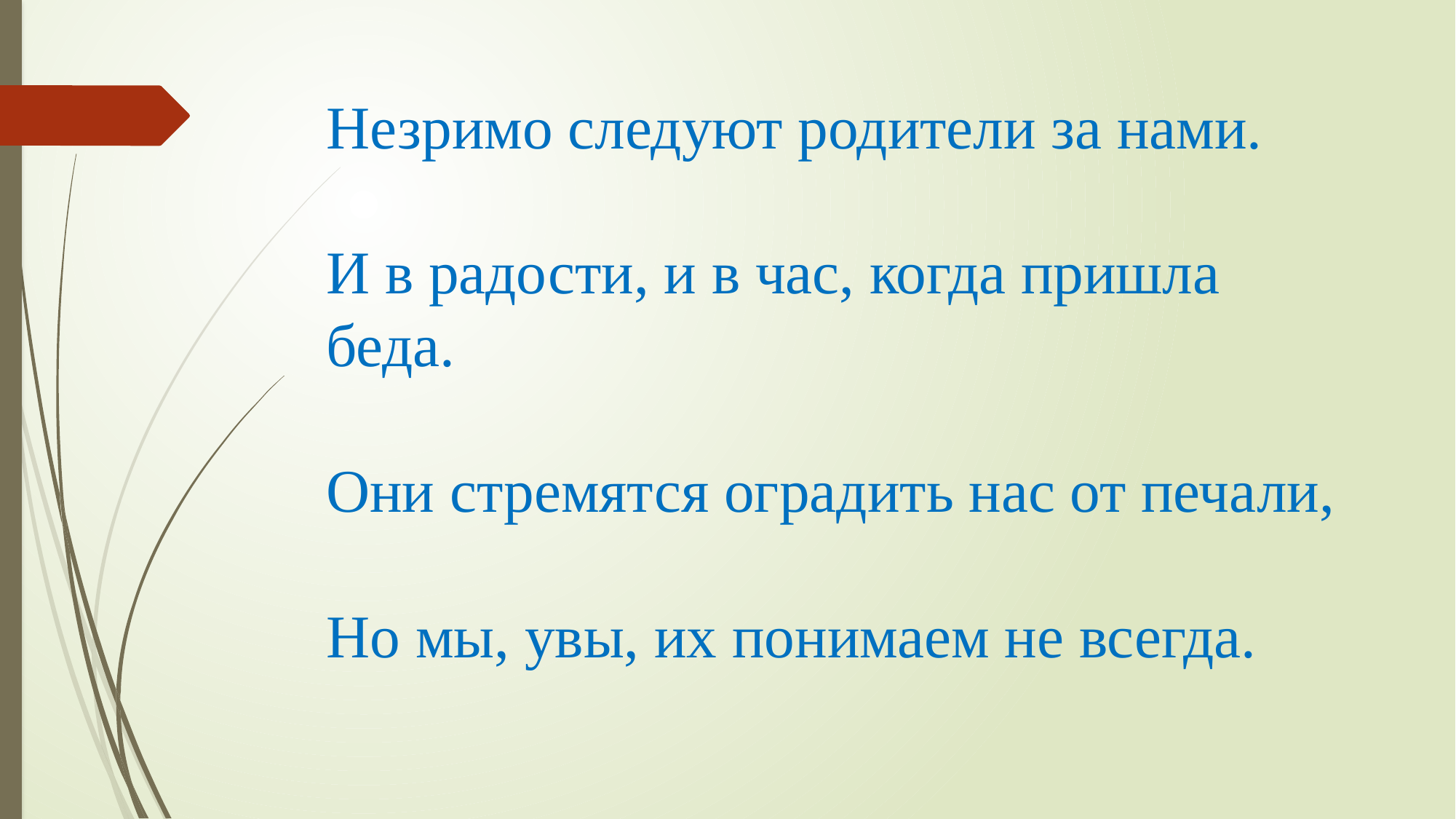

# Незримо следуют родители за нами.  И в радости, и в час, когда пришла беда.  Они стремятся оградить нас от печали,  Но мы, увы, их понимаем не всегда.